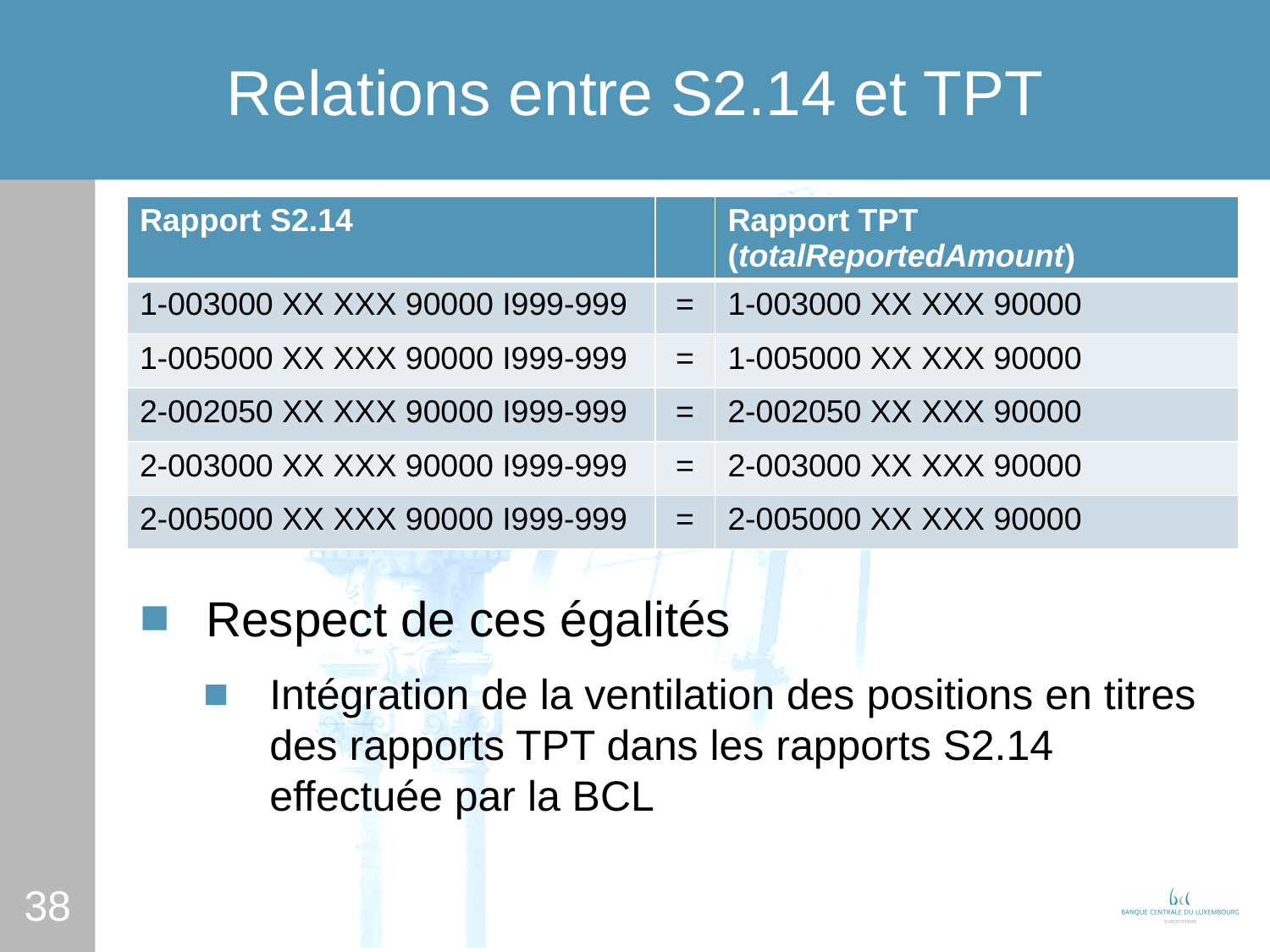

# Relations entre S2.14 et TPT
| Rapport S2.14 |  | Rapport TPT (totalReportedAmount) |
| --- | --- | --- |
| 1-003000 XX XXX 90000 I999-999 | = | 1-003000 XX XXX 90000 |
| 1-005000 XX XXX 90000 I999-999 | = | 1-005000 XX XXX 90000 |
| 2-002050 XX XXX 90000 I999-999 | = | 2-002050 XX XXX 90000 |
| 2-003000 XX XXX 90000 I999-999 | = | 2-003000 XX XXX 90000 |
| 2-005000 XX XXX 90000 I999-999 | = | 2-005000 XX XXX 90000 |
Respect de ces égalités
Intégration de la ventilation des positions en titres des rapports TPT dans les rapports S2.14 effectuée par la BCL
38